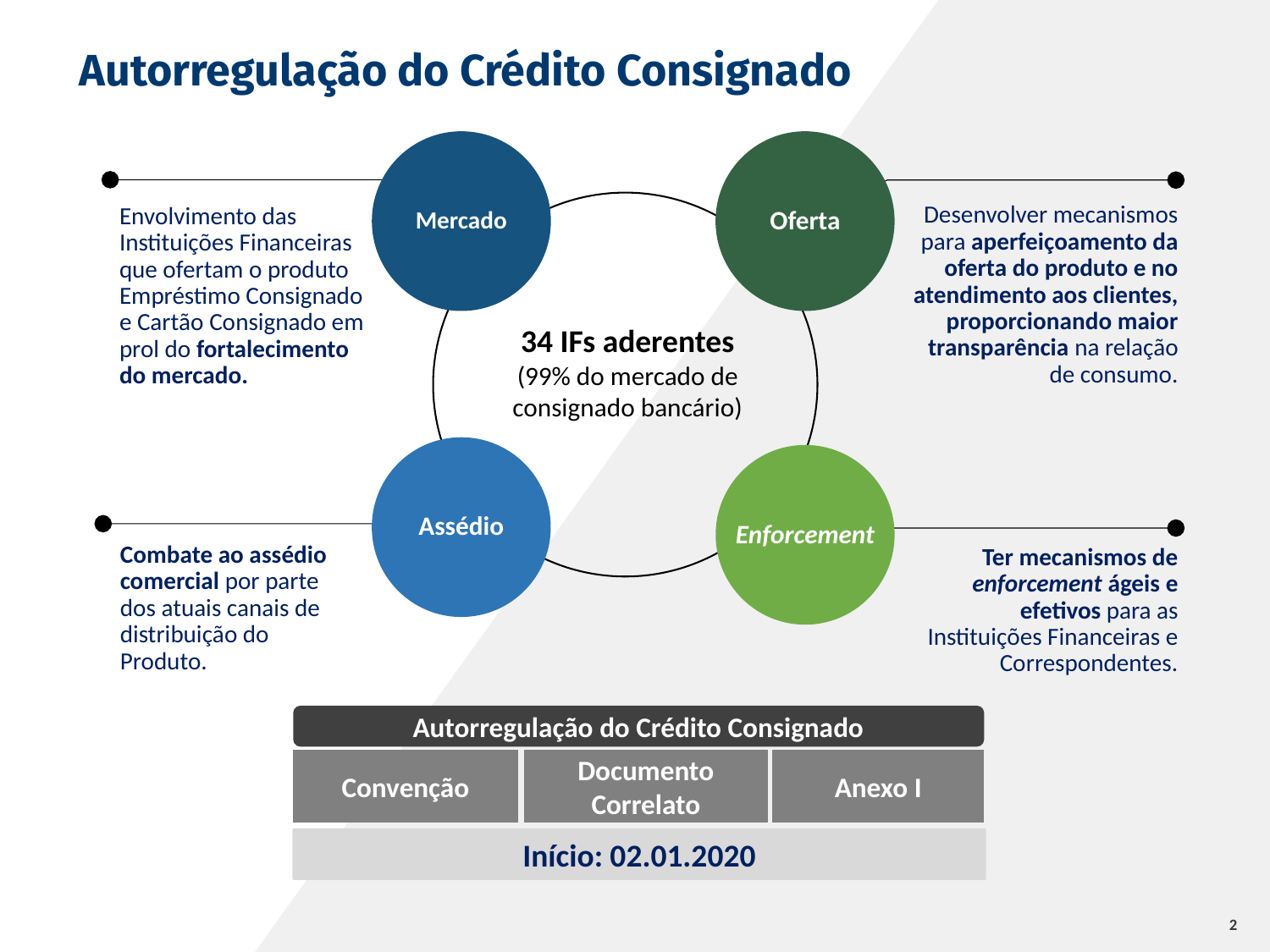

Autorregulação do Crédito Consignado
Mercado
Oferta

Desenvolver mecanismos para aperfeiçoamento da oferta do produto e no atendimento aos clientes, proporcionando maior transparência na relação de consumo.
Envolvimento das Instituições Financeiras que ofertam o produto Empréstimo Consignado e Cartão Consignado em prol do fortalecimento do mercado.
Assédio
Enforcement

Combate ao assédio comercial por parte dos atuais canais de distribuição do Produto.
Ter mecanismos de enforcement ágeis e efetivos para as Instituições Financeiras e Correspondentes.
34 IFs aderentes (99% do mercado de consignado bancário)
Autorregulação do Crédito Consignado
Anexo I
Convenção
Documento Correlato
Início: 02.01.2020
2